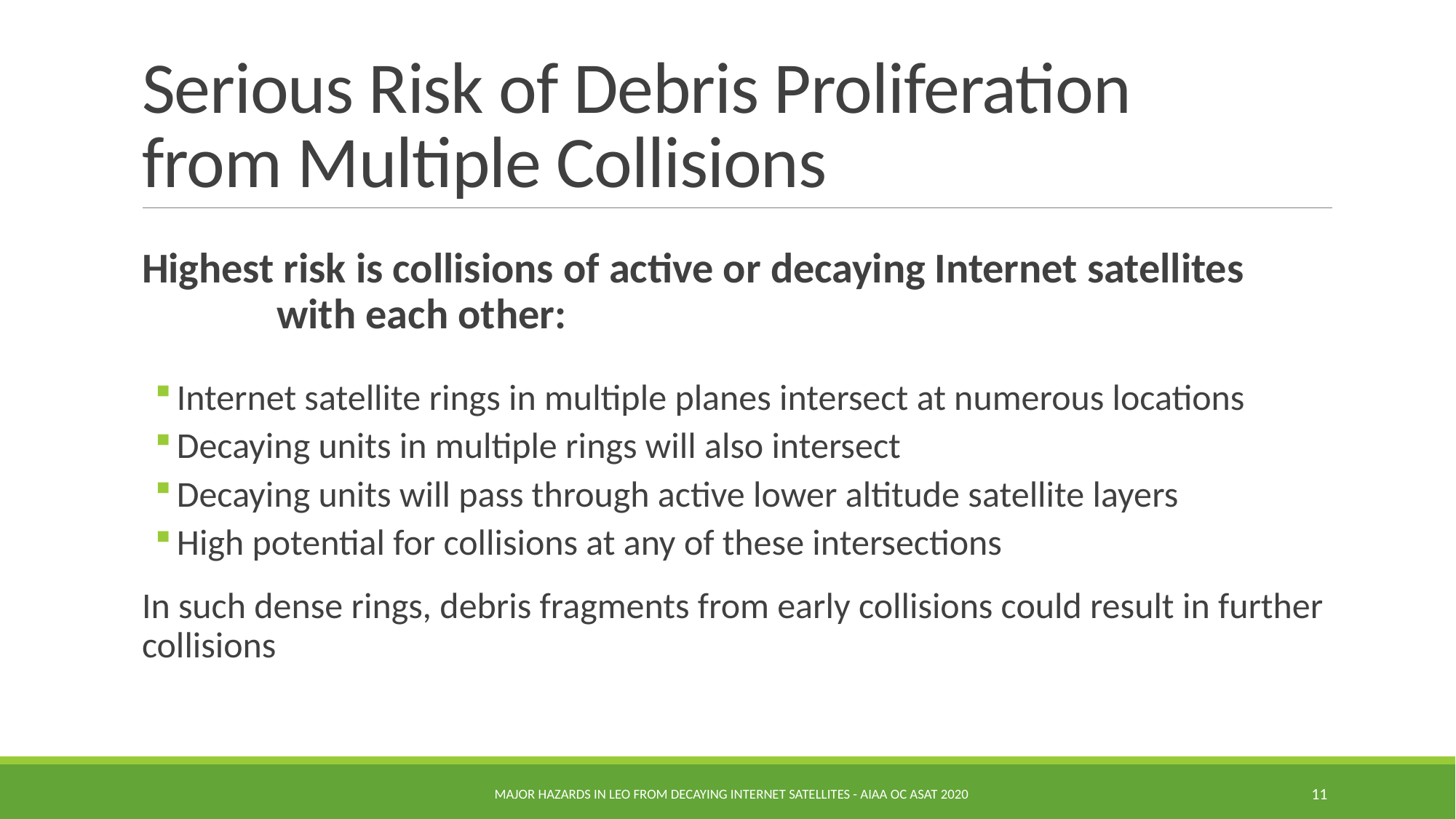

# Serious Risk of Debris Proliferation from Multiple Collisions
Highest risk is collisions of active or decaying Internet satellites                        with each other:

Internet satellite rings in multiple planes intersect at numerous locations
Decaying units in multiple rings will also intersect
Decaying units will pass through active lower altitude satellite layers
High potential for collisions at any of these intersections
In such dense rings, debris fragments from early collisions could result in further collisions
Major Hazards in LEO from Decaying Internet Satellites - AIAA OC ASAT 2020
11